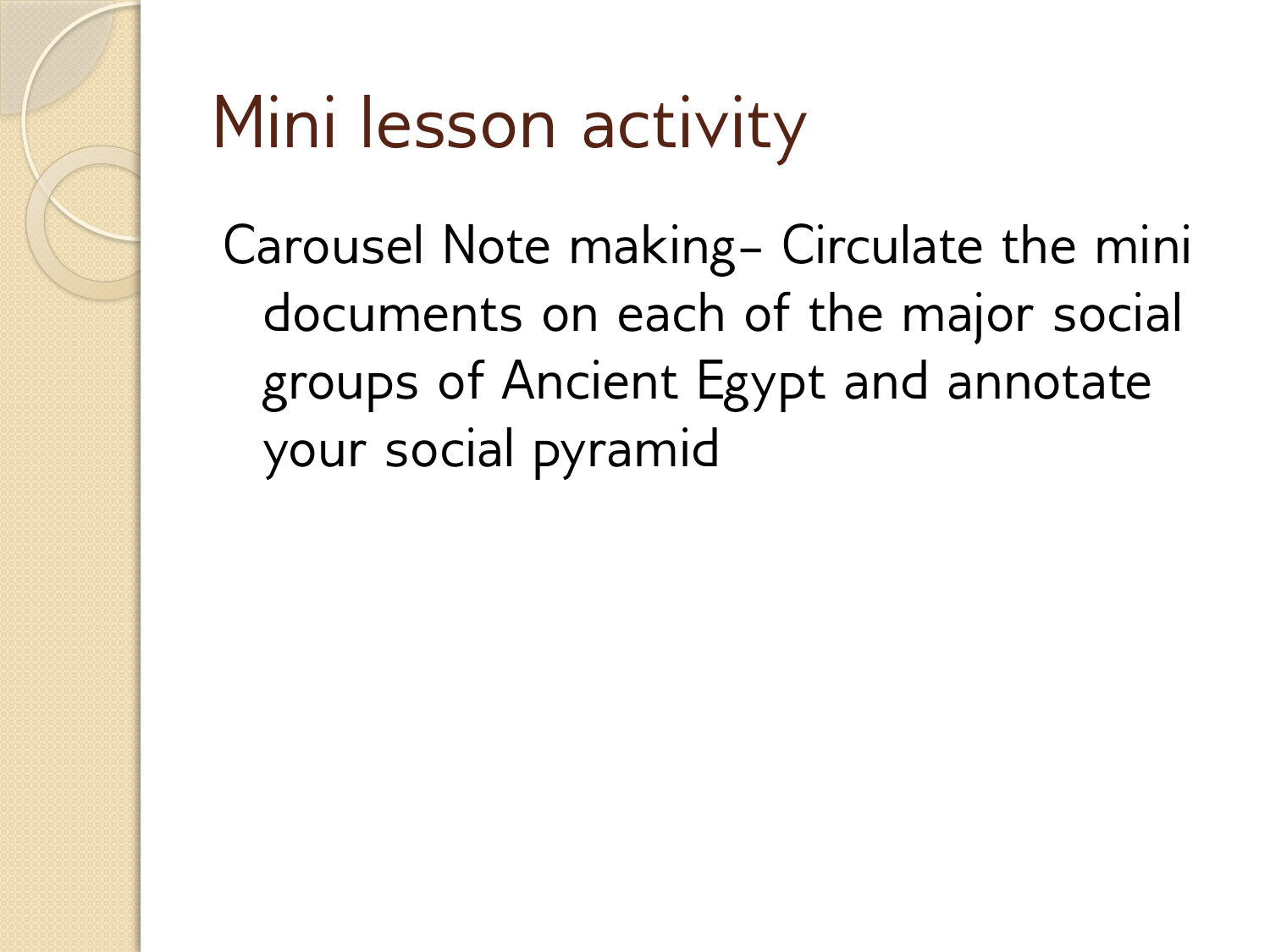

# Mini lesson activity
Carousel Note making– Circulate the mini documents on each of the major social groups of Ancient Egypt and annotate your social pyramid